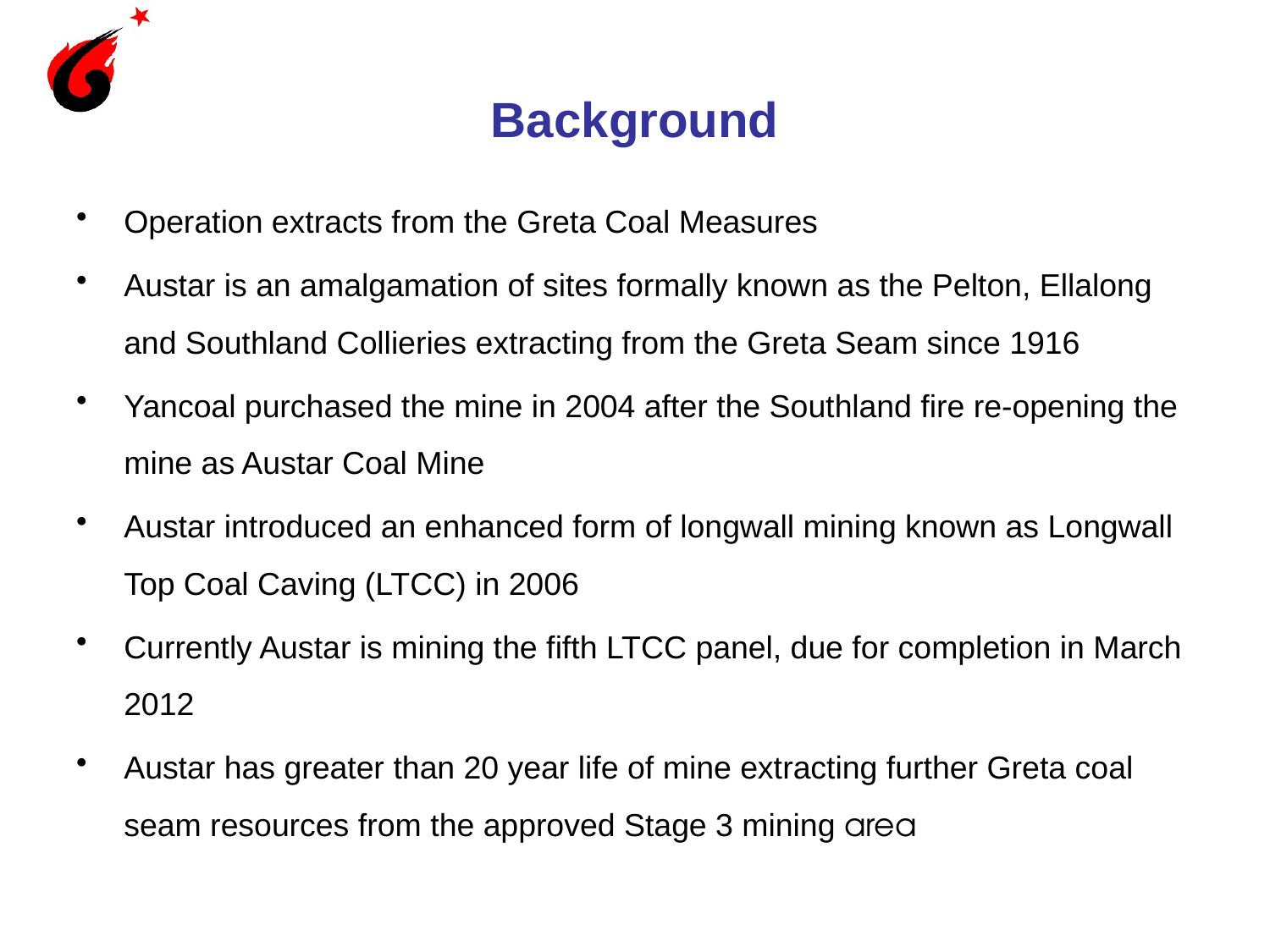

# Background
Operation extracts from the Greta Coal Measures
Austar is an amalgamation of sites formally known as the Pelton, Ellalong and Southland Collieries extracting from the Greta Seam since 1916
Yancoal purchased the mine in 2004 after the Southland fire re-opening the mine as Austar Coal Mine
Austar introduced an enhanced form of longwall mining known as Longwall Top Coal Caving (LTCC) in 2006
Currently Austar is mining the fifth LTCC panel, due for completion in March 2012
Austar has greater than 20 year life of mine extracting further Greta coal seam resources from the approved Stage 3 mining area